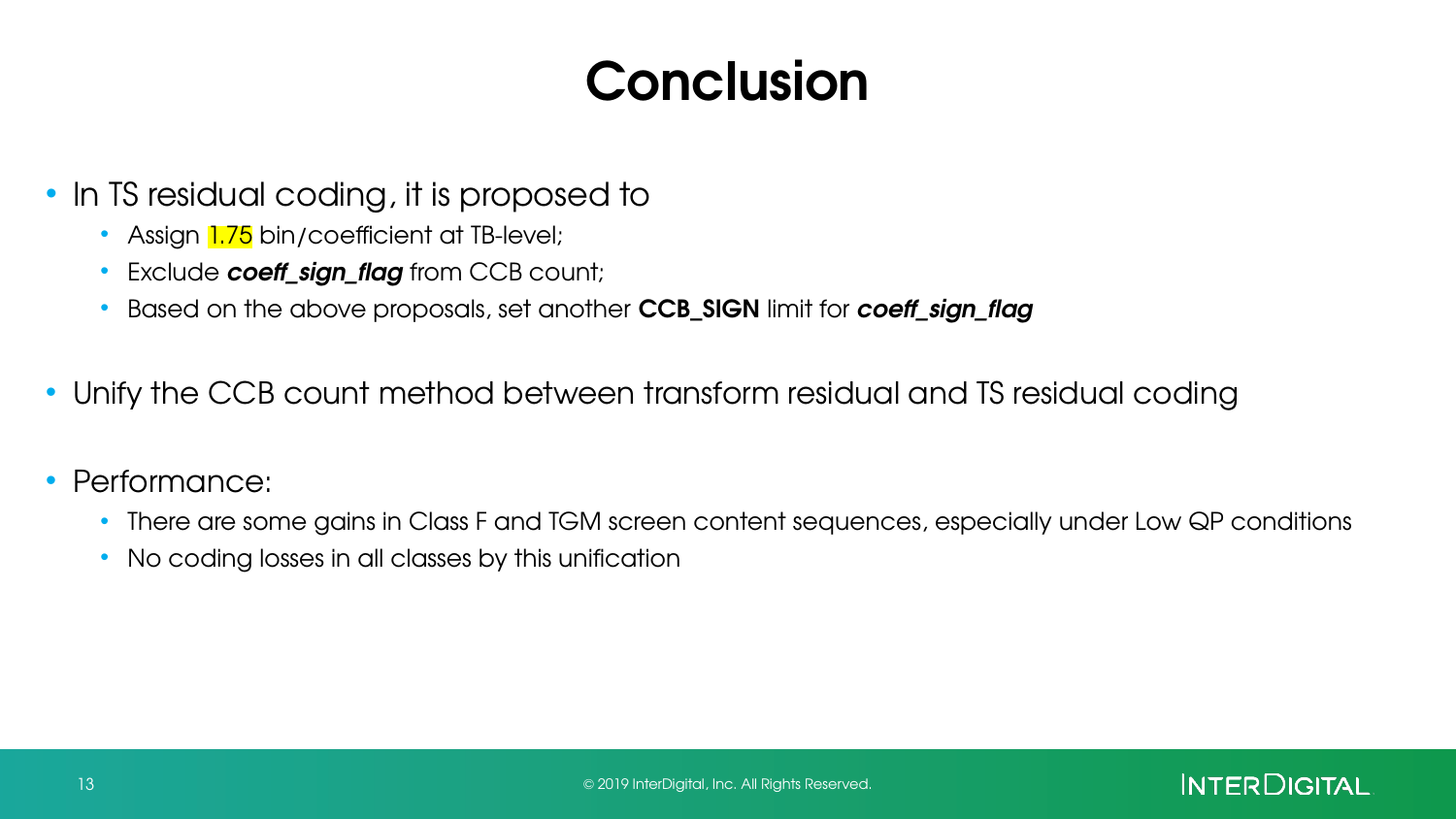

# Conclusion
In TS residual coding, it is proposed to
Assign 1.75 bin/coefficient at TB-level;
Exclude coeff_sign_flag from CCB count;
Based on the above proposals, set another CCB_SIGN limit for coeff_sign_flag

Unify the CCB count method between transform residual and TS residual coding

Performance:
There are some gains in Class F and TGM screen content sequences, especially under Low QP conditions
No coding losses in all classes by this unification

13
© 2019 InterDigital, Inc. All Rights Reserved.